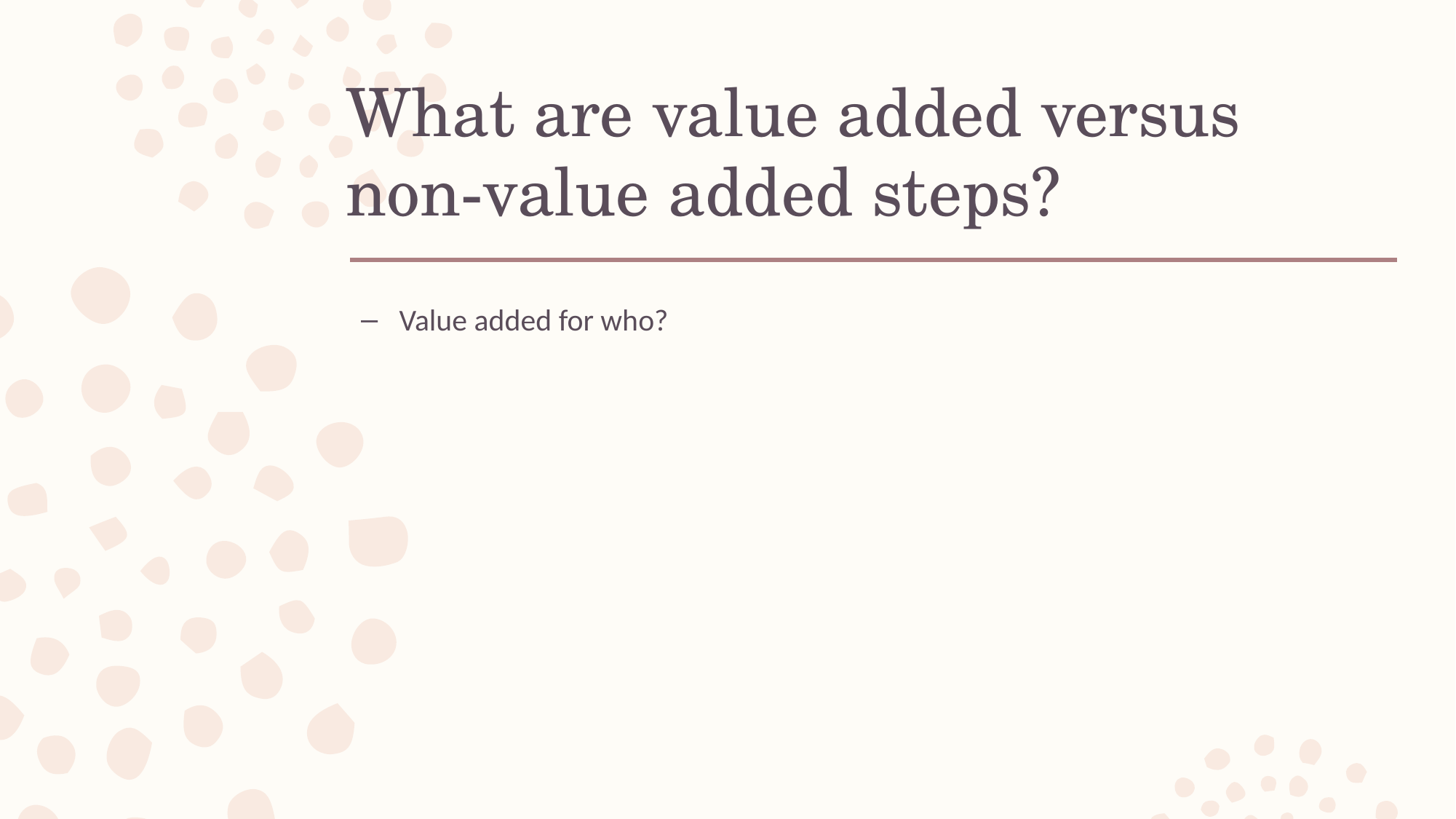

# What are value added versus non-value added steps?
Value added for who?